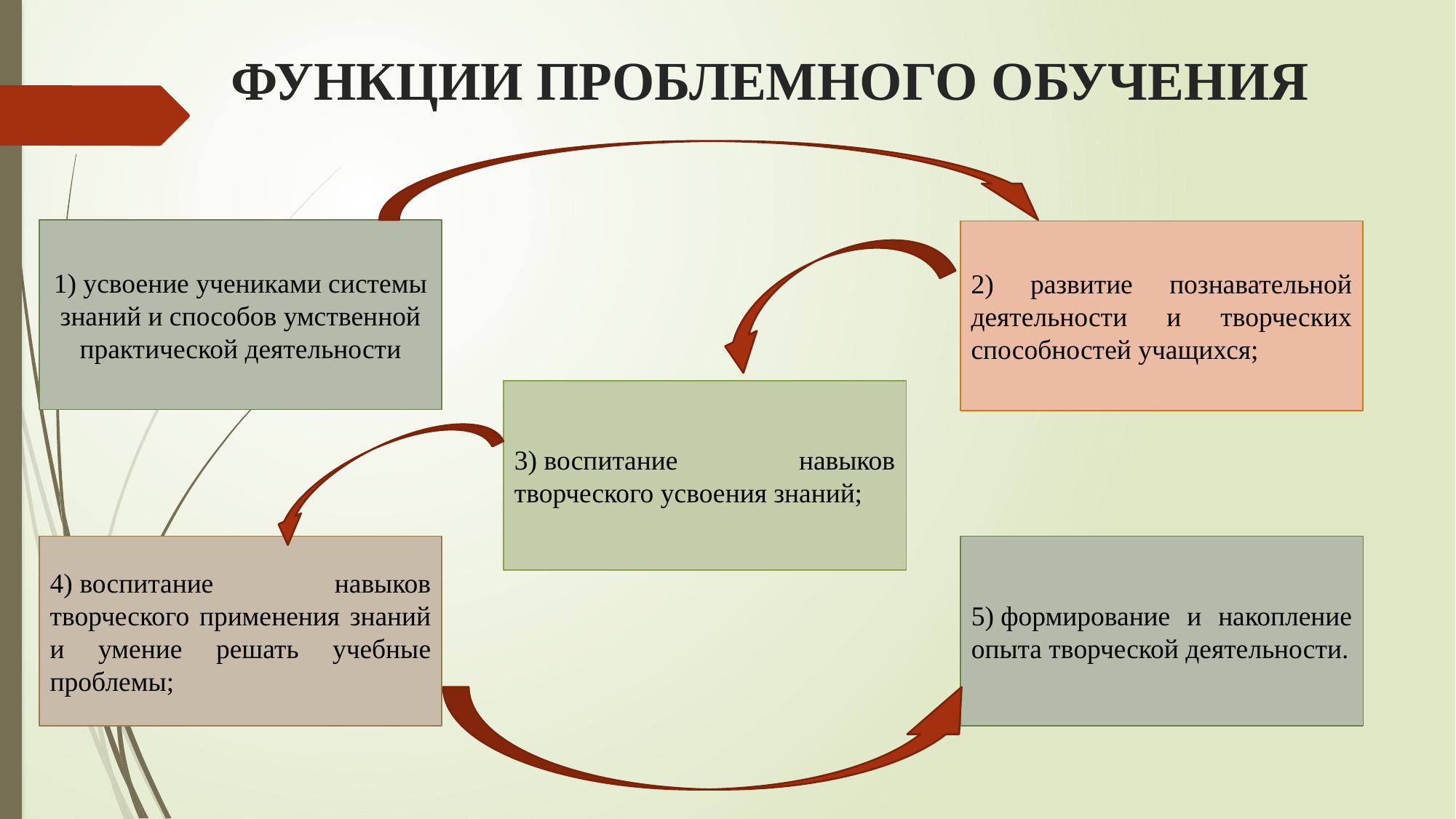

# ФУНКЦИИ ПРОБЛЕМНОГО ОБУЧЕНИЯ

1) усвоение учениками системы знаний и способов умственной практической деятельности
2) развитие познавательной деятельности и творческих способностей учащихся;

3) воспитание навыков творческого усвоения знаний;

5) формирование и накопление опыта творческой деятельности.
4) воспитание навыков творческого применения знаний и умение решать учебные проблемы;